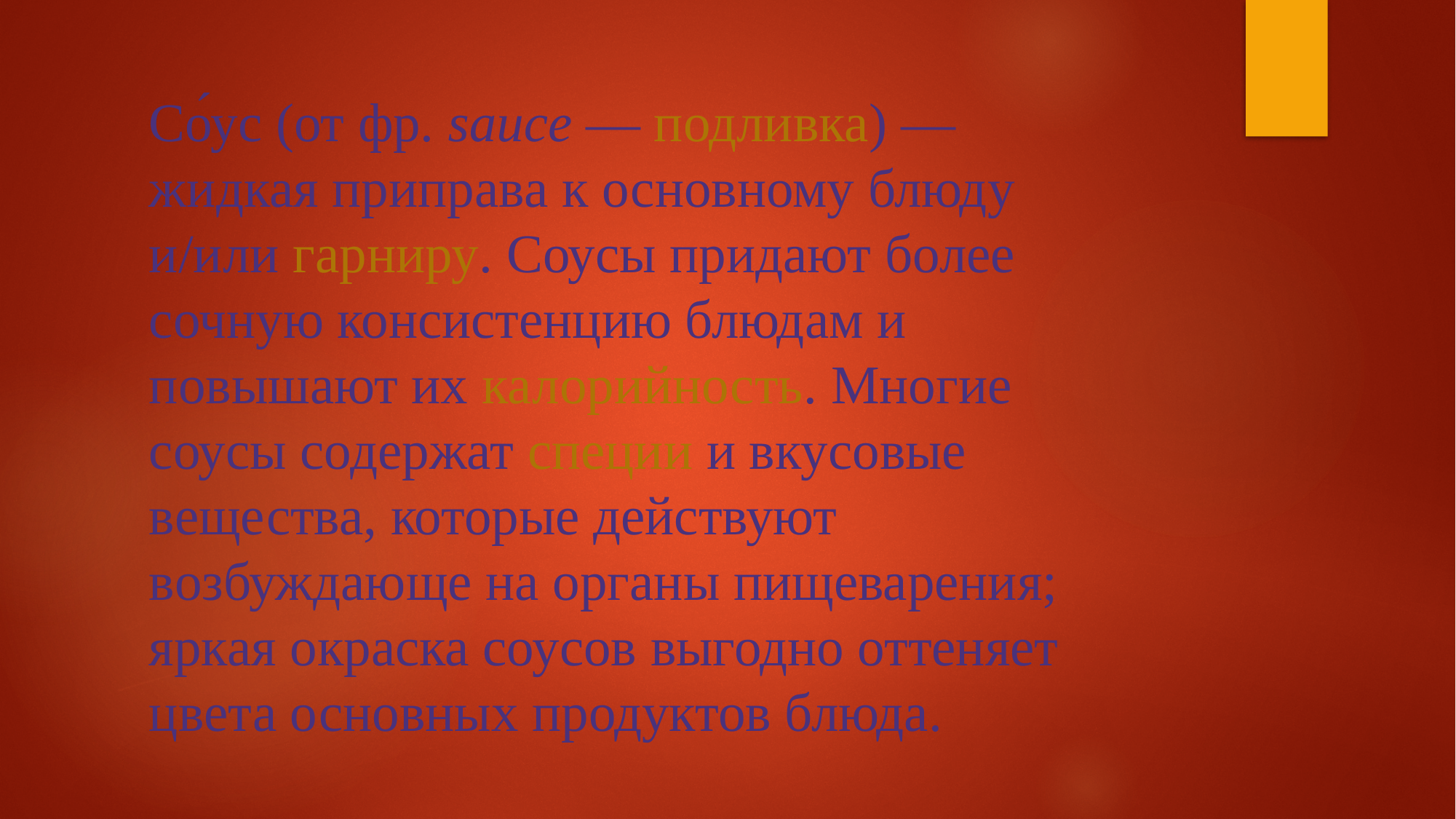

Со́ус (от фр. sauce — подливка) — жидкая приправа к основному блюду и/или гарниру. Соусы придают более сочную консистенцию блюдам и повышают их калорийность. Многие соусы содержат специи и вкусовые вещества, которые действуют возбуждающе на органы пищеварения; яркая окраска соусов выгодно оттеняет цвета основных продуктов блюда.